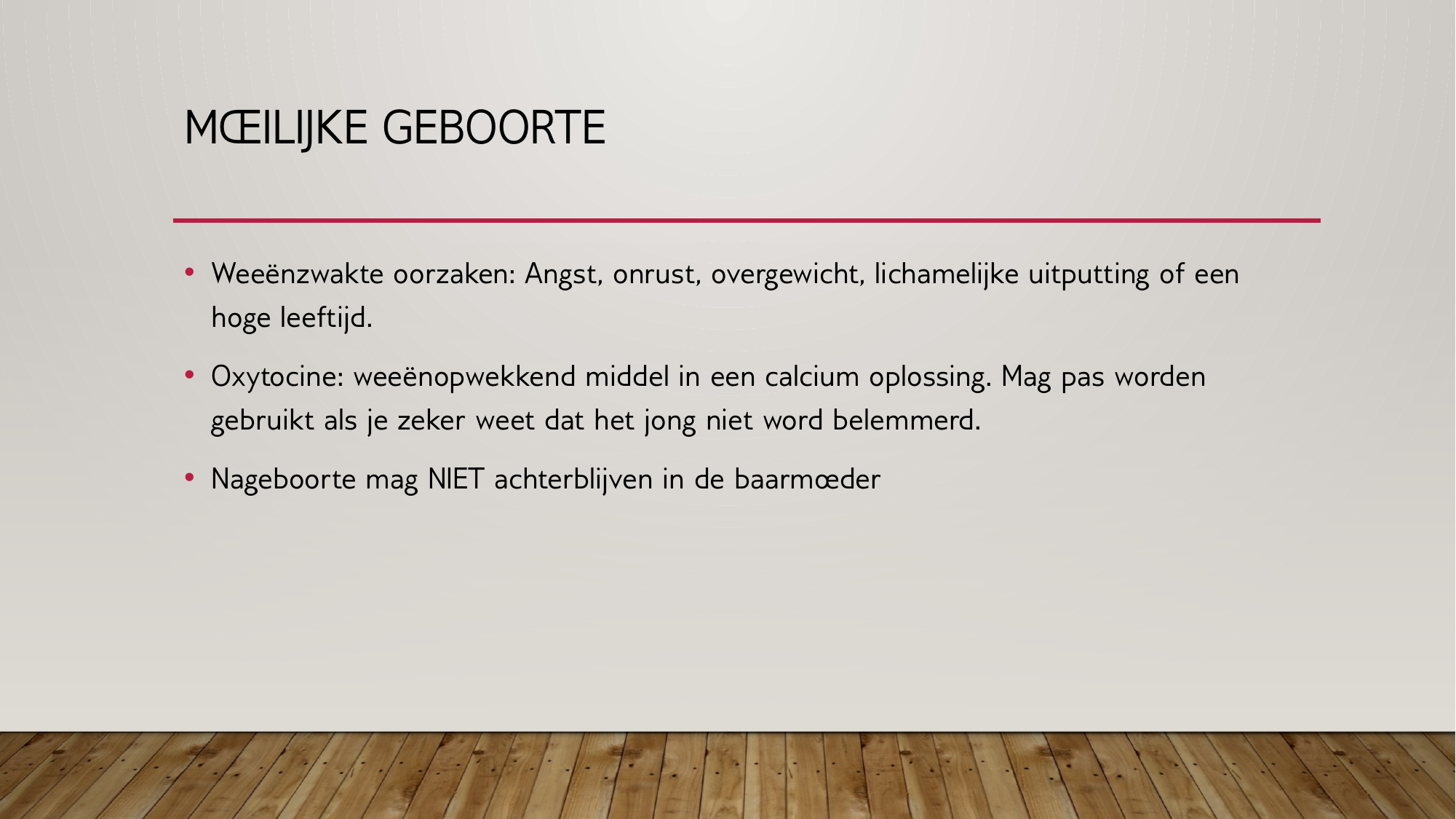

# Moeilijke geboorte
Weeënzwakte oorzaken: Angst, onrust, overgewicht, lichamelijke uitputting of een hoge leeftijd.
Oxytocine: weeënopwekkend middel in een calcium oplossing. Mag pas worden gebruikt als je zeker weet dat het jong niet word belemmerd.
Nageboorte mag NIET achterblijven in de baarmoeder